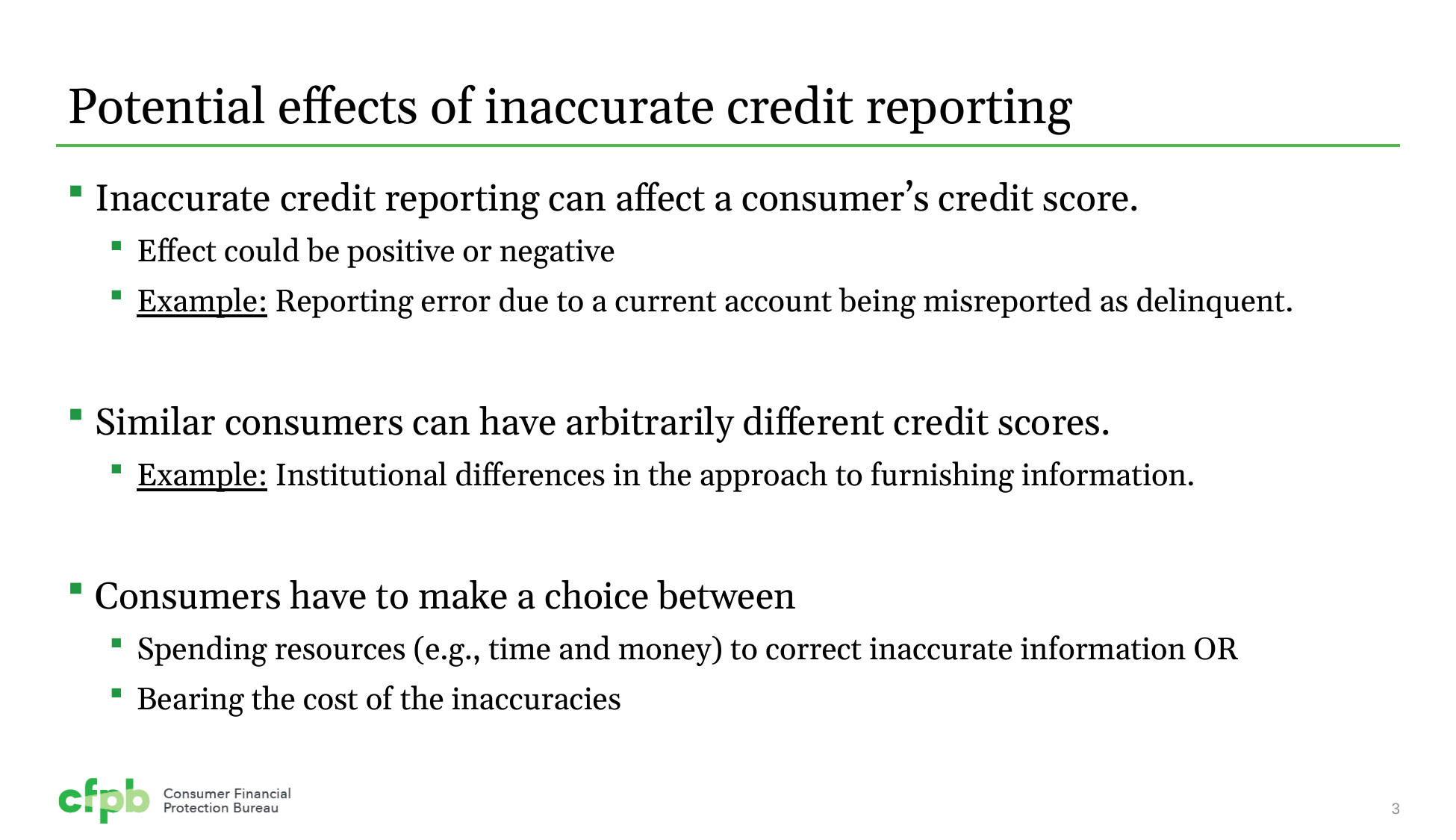

# Potential effects of inaccurate credit reporting
Inaccurate credit reporting can affect a consumer’s credit score.
Effect could be positive or negative
Example: Reporting error due to a current account being misreported as delinquent.

Similar consumers can have arbitrarily different credit scores.
Example: Institutional differences in the approach to furnishing information.

Consumers have to make a choice between
Spending resources (e.g., time and money) to correct inaccurate information OR
Bearing the cost of the inaccuracies
3